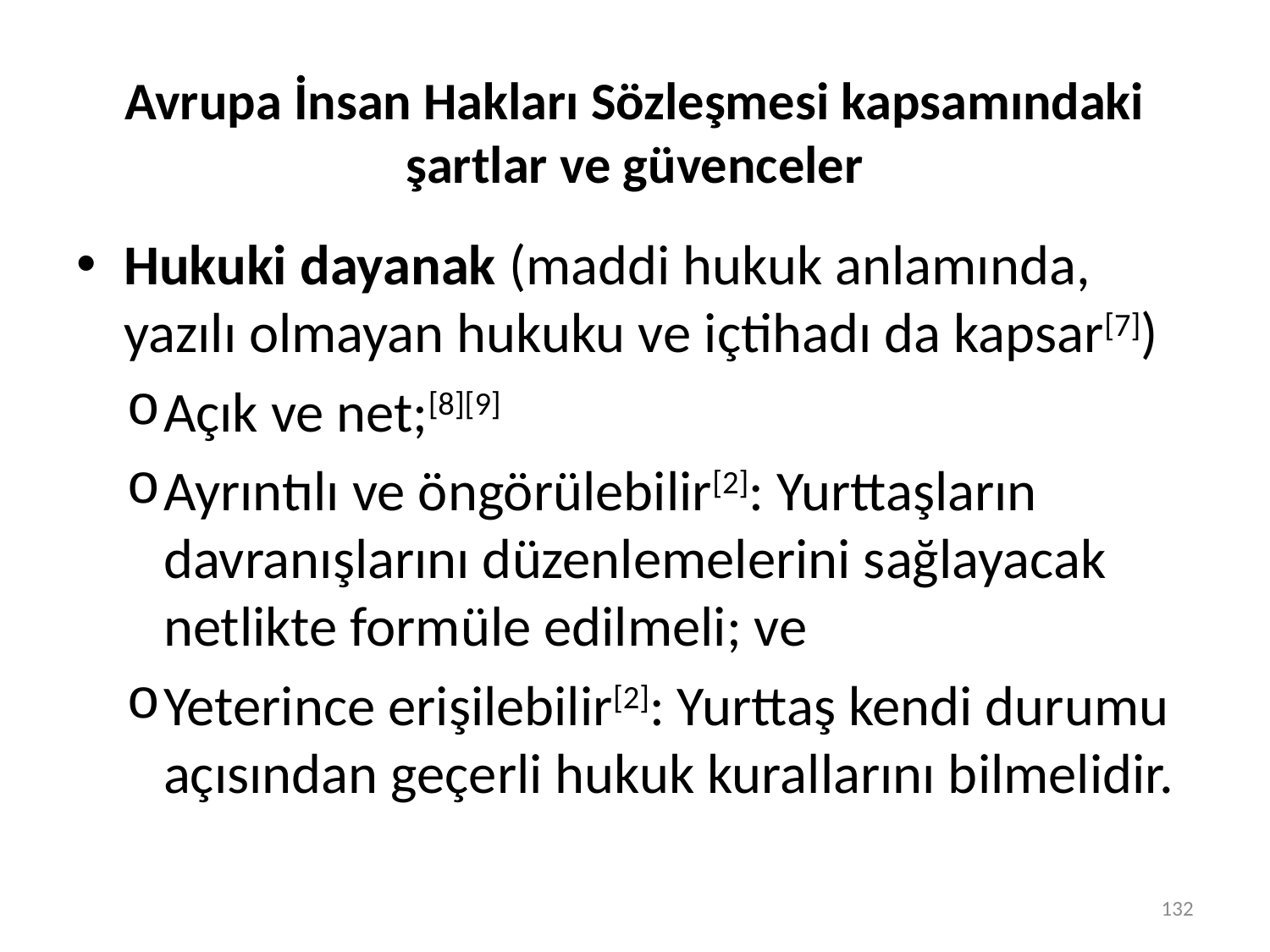

# Avrupa İnsan Hakları Sözleşmesi kapsamındaki şartlar ve güvenceler
Hukuki dayanak (maddi hukuk anlamında, yazılı olmayan hukuku ve içtihadı da kapsar[7])
Açık ve net;[8][9]
Ayrıntılı ve öngörülebilir[2]: Yurttaşların davranışlarını düzenlemelerini sağlayacak netlikte formüle edilmeli; ve
Yeterince erişilebilir[2]: Yurttaş kendi durumu açısından geçerli hukuk kurallarını bilmelidir.
132